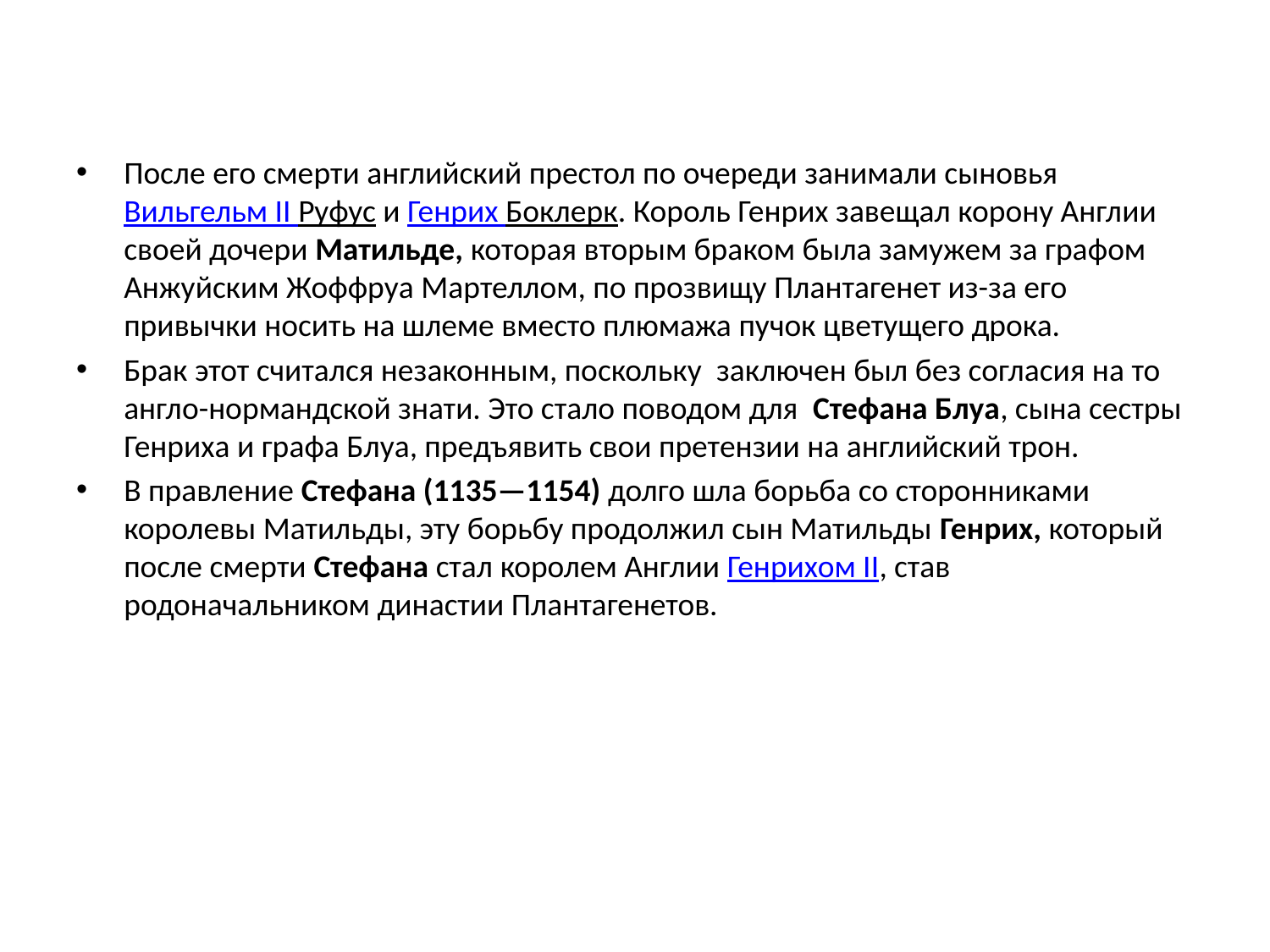

#
После его смерти английский престол по очереди занимали сыновья Вильгельм II Руфус и Генрих Боклерк. Король Генрих завещал корону Англии своей дочери Матильде, которая вторым браком была замужем за графом Анжуйским Жоффруа Мартеллом, по прозвищу Плантагенет из-за его привычки носить на шлеме вместо плюмажа пучок цветущего дрока.
Брак этот считался незаконным, поскольку  заключен был без согласия на то англо-нормандской знати. Это стало поводом для  Стефана Блуа, сына сестры Генриха и графа Блуа, предъявить свои претензии на английский трон.
В правление Стефана (1135—1154) долго шла борьба со сторонниками королевы Матильды, эту борьбу продолжил сын Матильды Генрих, который после смерти Стефана стал королем Англии Генрихом II, став родоначальником династии Плантагенетов.